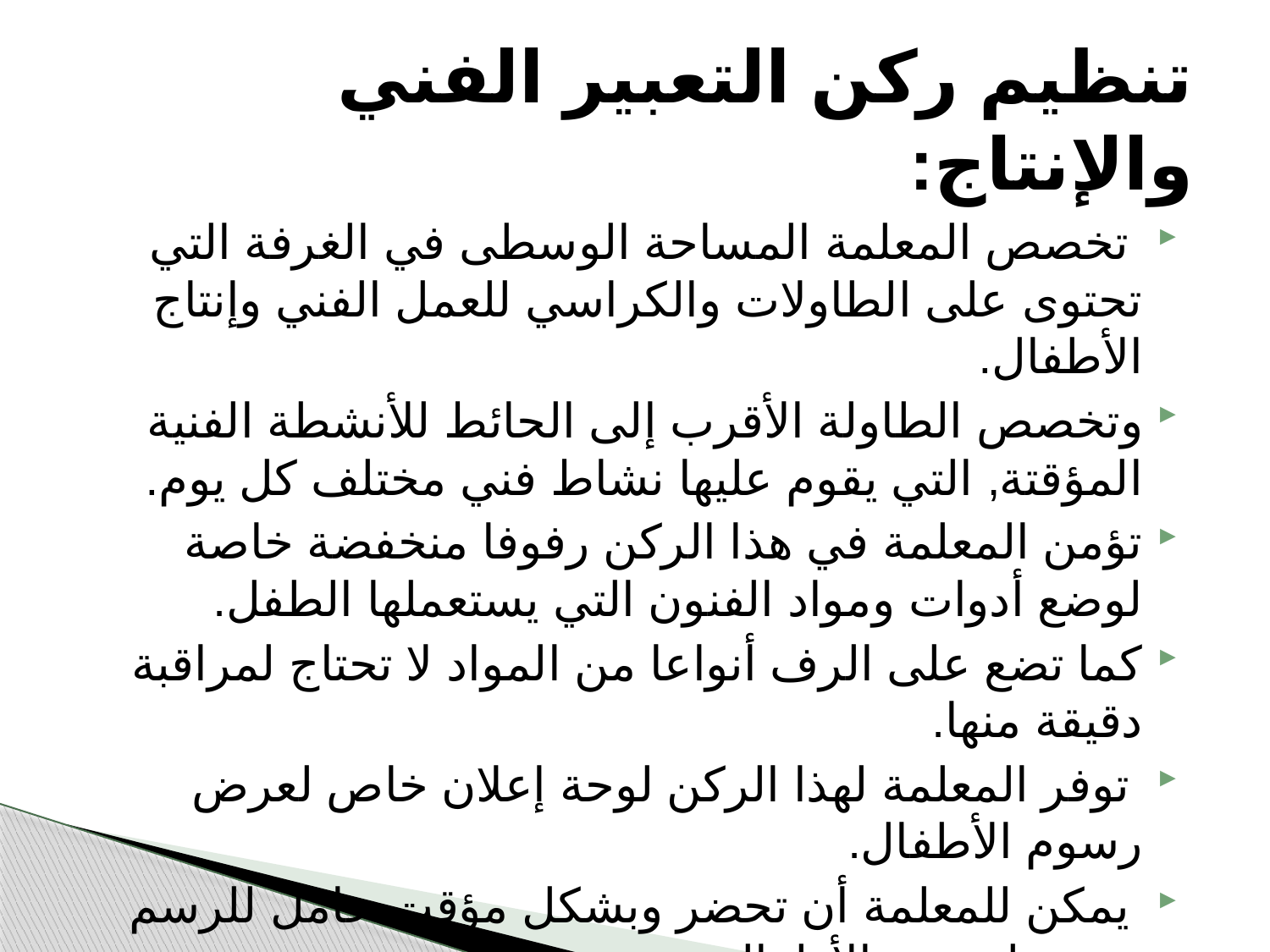

# تنظيم ركن التعبير الفني والإنتاج:
 تخصص المعلمة المساحة الوسطى في الغرفة التي تحتوى على الطاولات والكراسي للعمل الفني وإنتاج الأطفال.
وتخصص الطاولة الأقرب إلى الحائط للأنشطة الفنية المؤقتة, التي يقوم عليها نشاط فني مختلف كل يوم.
تؤمن المعلمة في هذا الركن رفوفا منخفضة خاصة لوضع أدوات ومواد الفنون التي يستعملها الطفل.
كما تضع على الرف أنواعا من المواد لا تحتاج لمراقبة دقيقة منها.
 توفر المعلمة لهذا الركن لوحة إعلان خاص لعرض رسوم الأطفال.
 يمكن للمعلمة أن تحضر وبشكل مؤقت حامل للرسم وتعده لرسوم الأطفال.